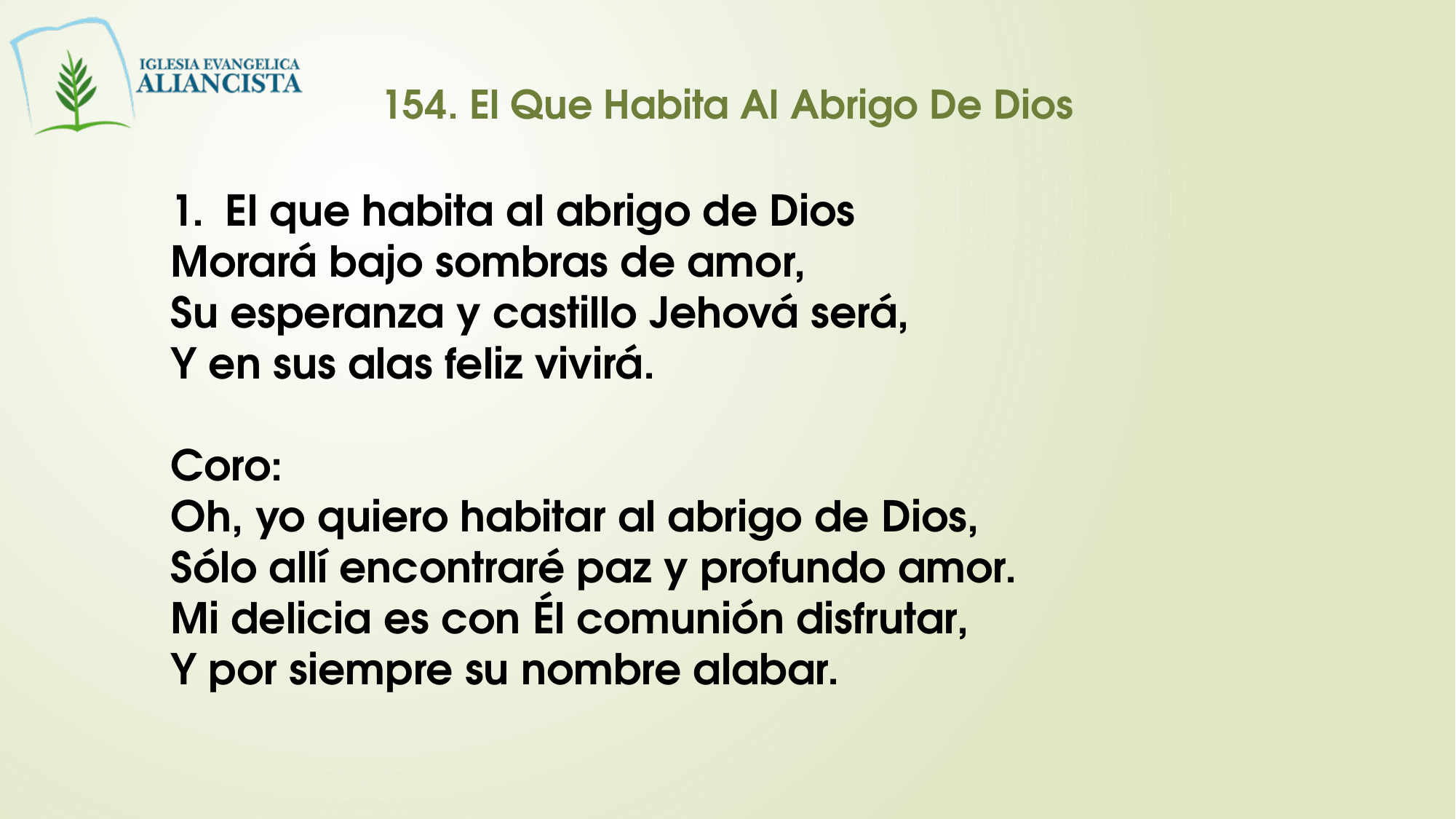

154. El Que Habita Al Abrigo De Dios
El que habita al abrigo de Dios
Morará bajo sombras de amor,
Su esperanza y castillo Jehová será,
Y en sus alas feliz vivirá.

Coro:
Oh, yo quiero habitar al abrigo de Dios,
Sólo allí encontraré paz y profundo amor.
Mi delicia es con Él comunión disfrutar,
Y por siempre su nombre alabar.